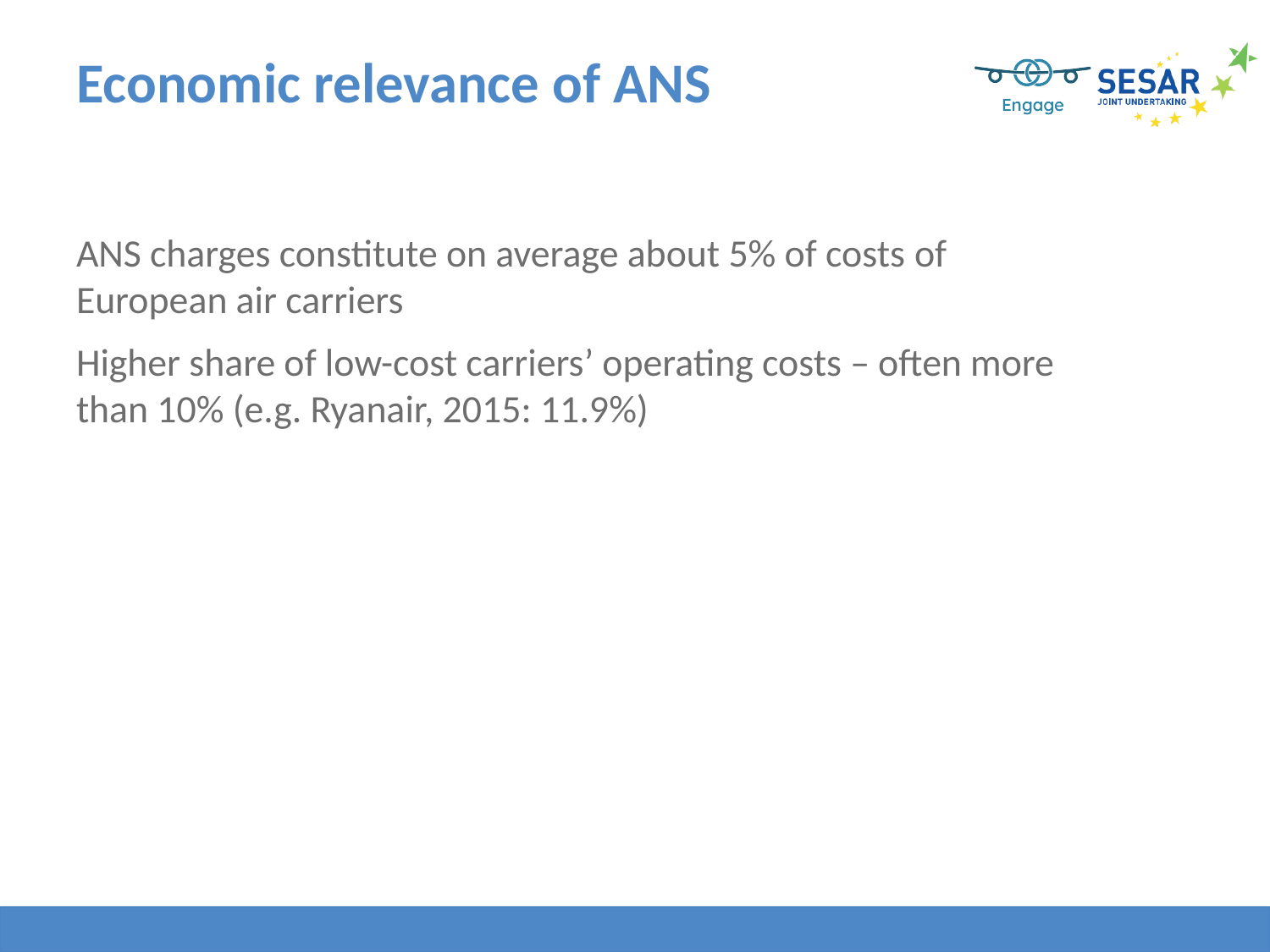

# Economic relevance of ANS
ANS charges constitute on average about 5% of costs of European air carriers
Higher share of low-cost carriers’ operating costs – often more than 10% (e.g. Ryanair, 2015: 11.9%)